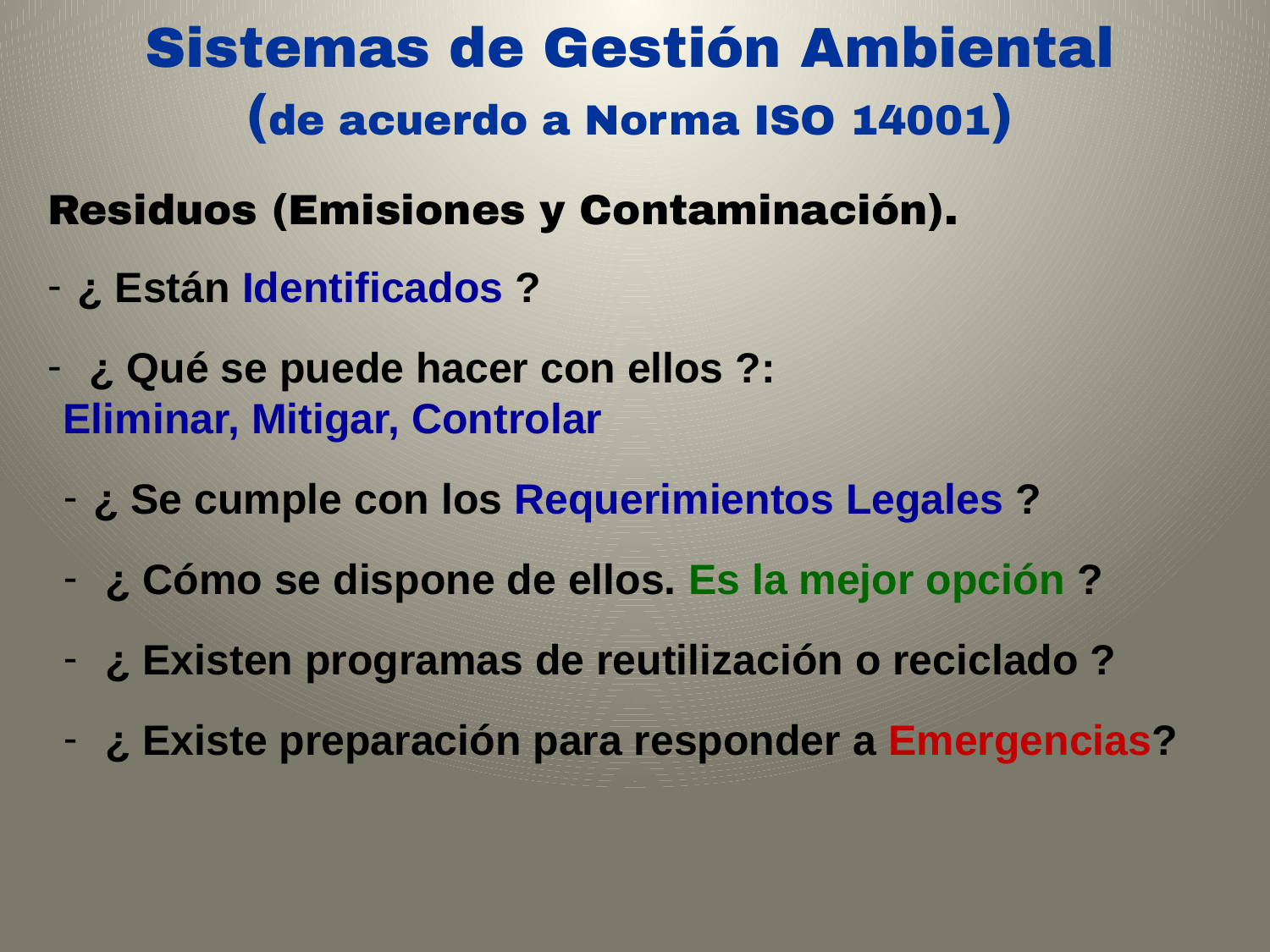

Sistemas de Gestión Ambiental
(de acuerdo a Norma ISO 14001)
Residuos (Emisiones y Contaminación).

¿ Están Identificados ?

 ¿ Qué se puede hacer con ellos ?:
Eliminar, Mitigar, Controlar

¿ Se cumple con los Requerimientos Legales ?

 ¿ Cómo se dispone de ellos. Es la mejor opción ?

 ¿ Existen programas de reutilización o reciclado ?

 ¿ Existe preparación para responder a Emergencias?